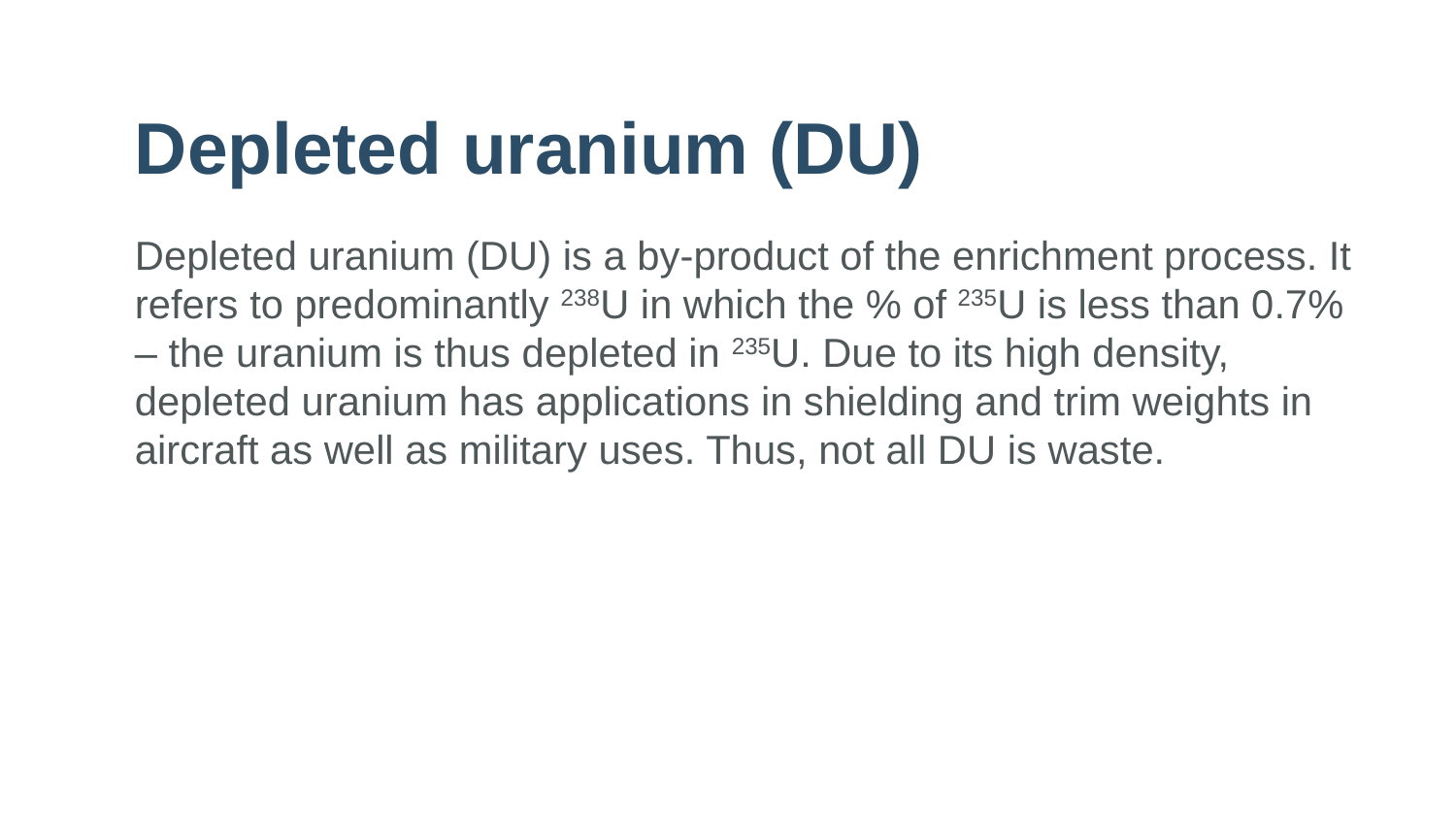

# Depleted uranium (DU)
Depleted uranium (DU) is a by-product of the enrichment process. It refers to predominantly 238U in which the % of 235U is less than 0.7% – the uranium is thus depleted in 235U. Due to its high density, depleted uranium has applications in shielding and trim weights in aircraft as well as military uses. Thus, not all DU is waste.